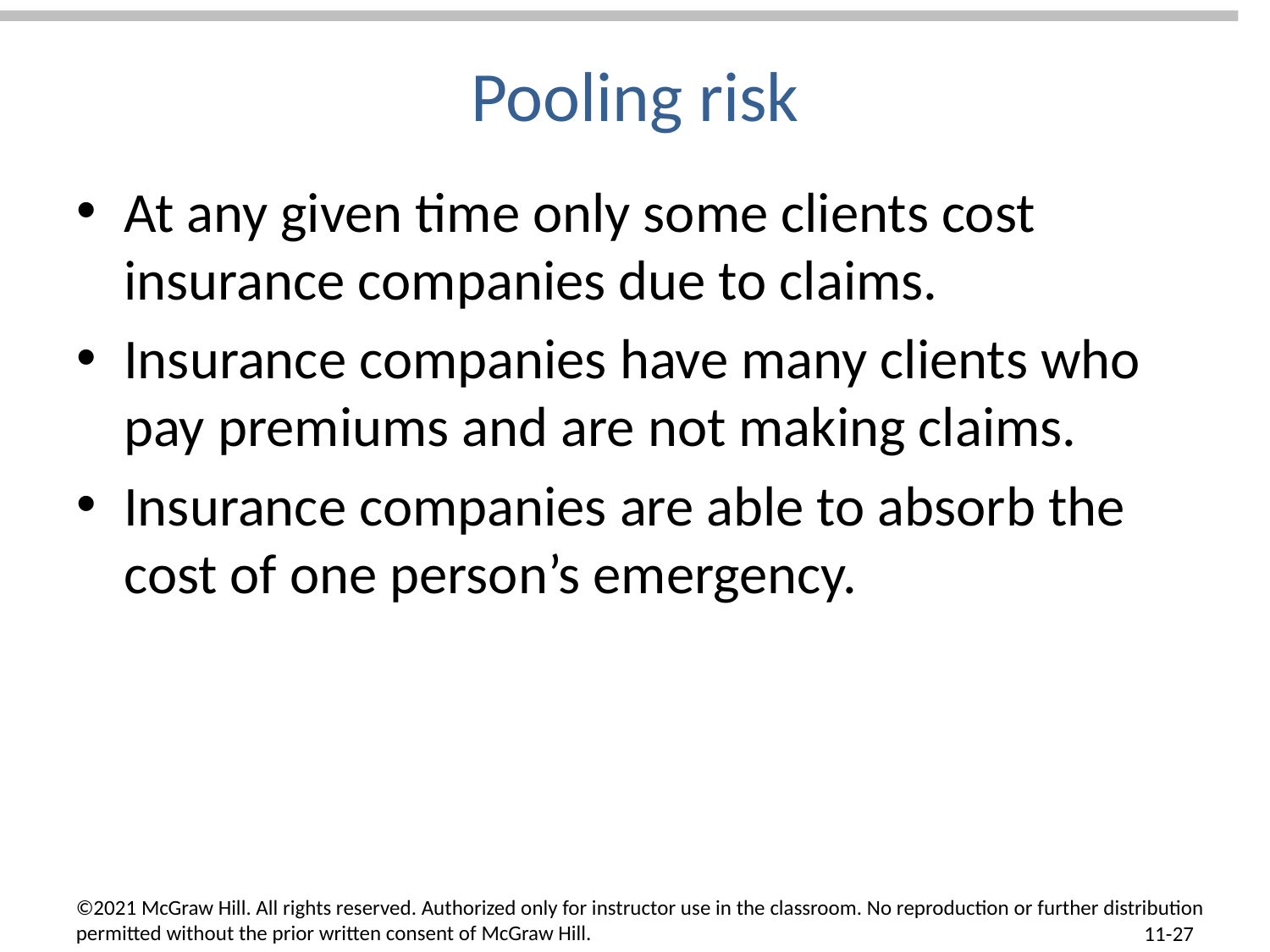

# Pooling risk
At any given time only some clients cost insurance companies due to claims.
Insurance companies have many clients who pay premiums and are not making claims.
Insurance companies are able to absorb the cost of one person’s emergency.